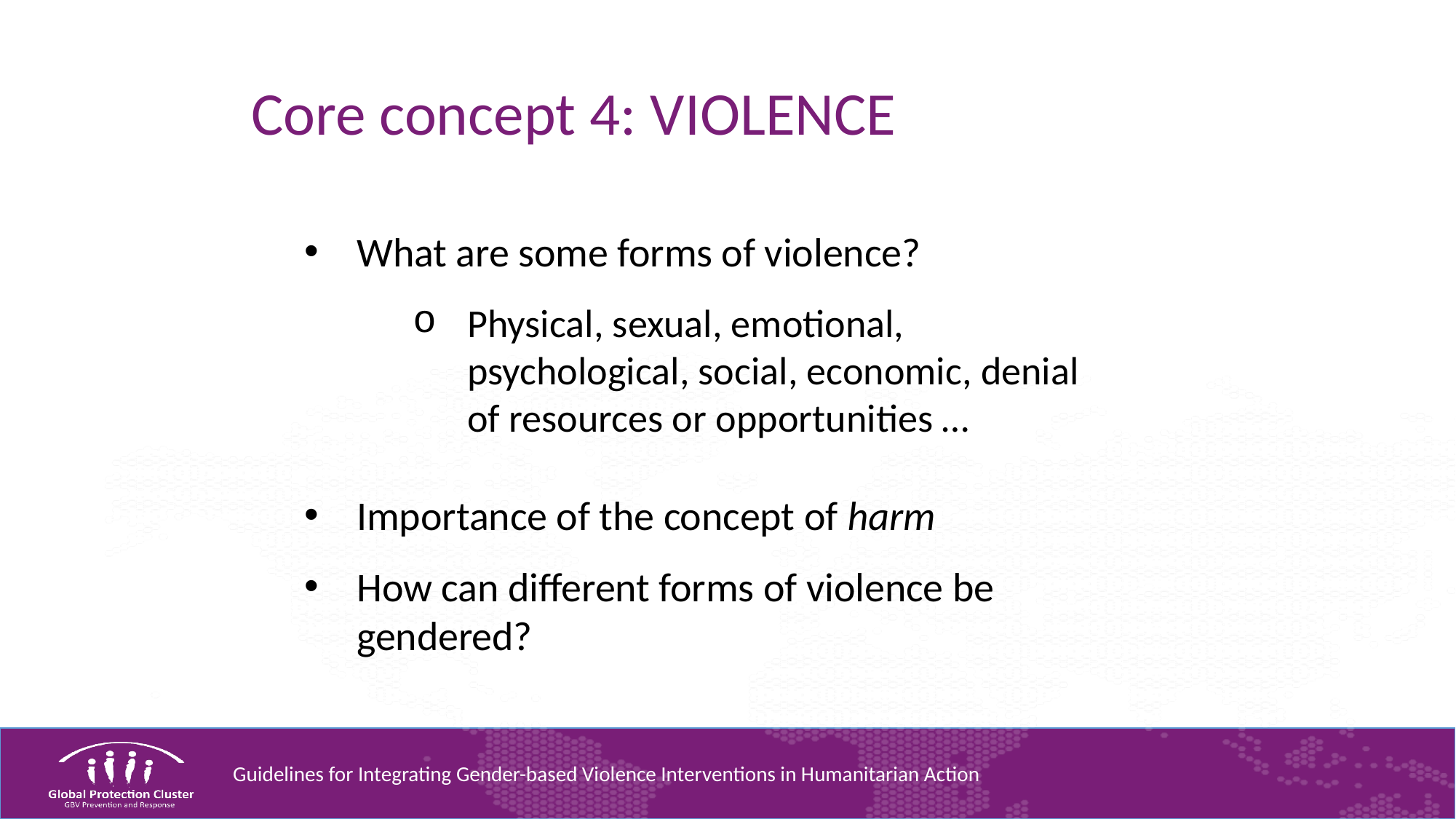

Core concept 4: VIOLENCE

What are some forms of violence?

Importance of the concept of harm

How can different forms of violence be gendered?
Physical, sexual, emotional, psychological, social, economic, denial of resources or opportunities …